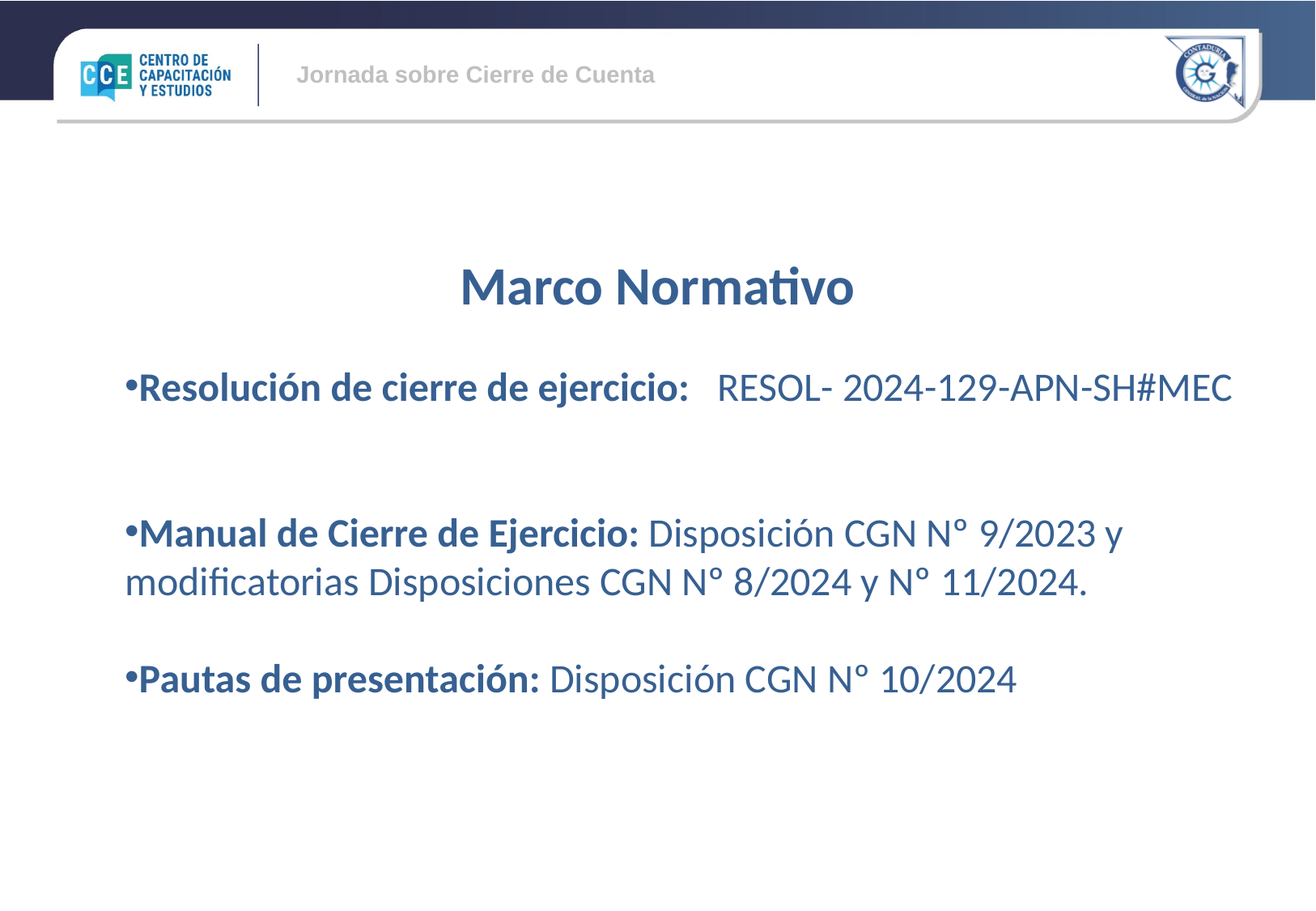

Marco Normativo

Resolución de cierre de ejercicio:   RESOL- 2024-129-APN-SH#MEC

Manual de Cierre de Ejercicio: Disposición CGN Nº 9/2023 y modificatorias Disposiciones CGN Nº 8/2024 y Nº 11/2024.

Pautas de presentación: Disposición CGN Nº 10/2024